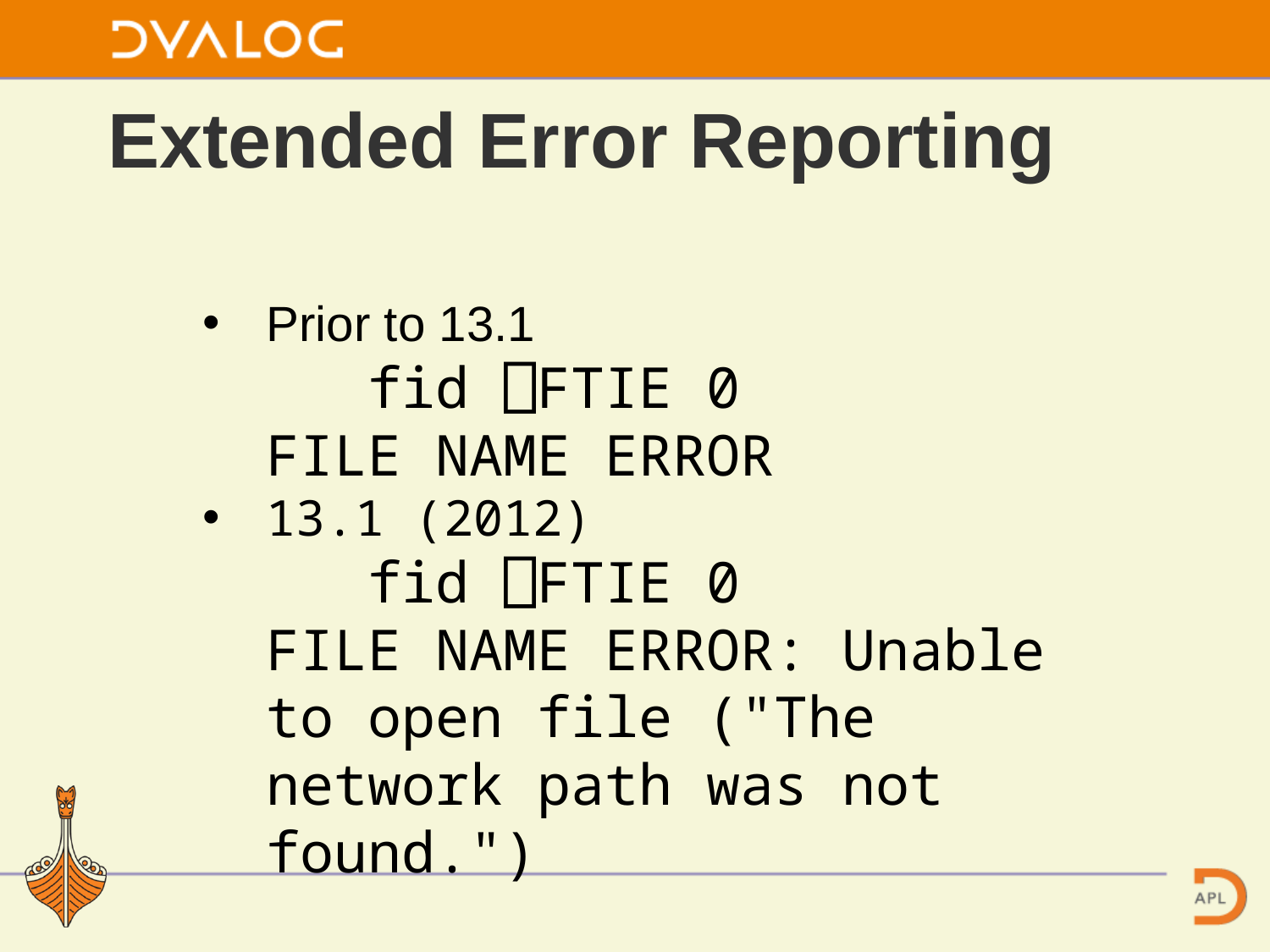

# Extended Error Reporting
Prior to 13.1
   fid ⎕FTIE 0
FILE NAME ERROR
13.1 (2012)
   fid ⎕FTIE 0
FILE NAME ERROR: Unable to open file ("The network path was not found.")